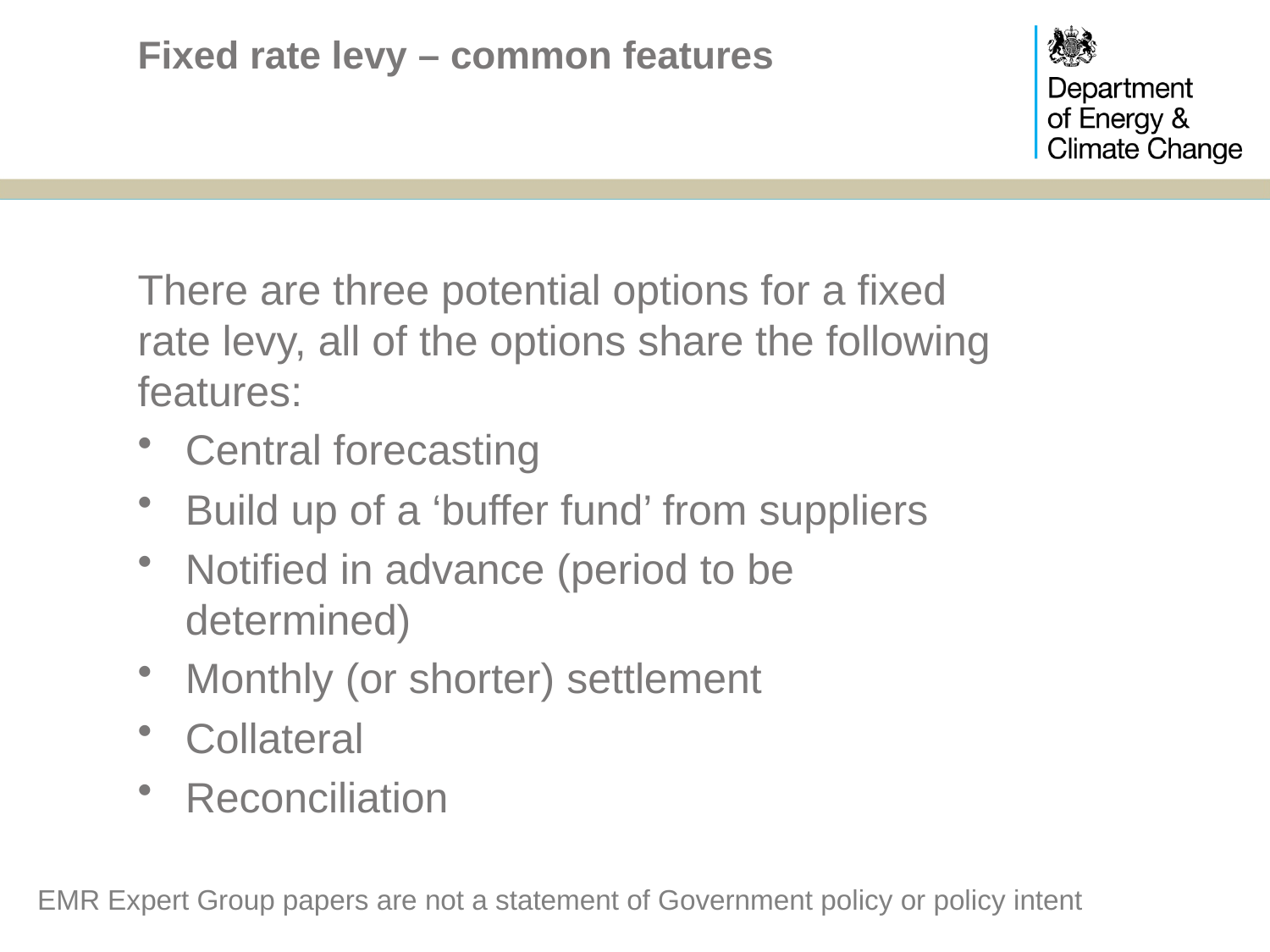

# Fixed rate levy – common features
There are three potential options for a fixed rate levy, all of the options share the following features:
Central forecasting
Build up of a ‘buffer fund’ from suppliers
Notified in advance (period to be determined)
Monthly (or shorter) settlement
Collateral
Reconciliation

EMR Expert Group papers are not a statement of Government policy or policy intent